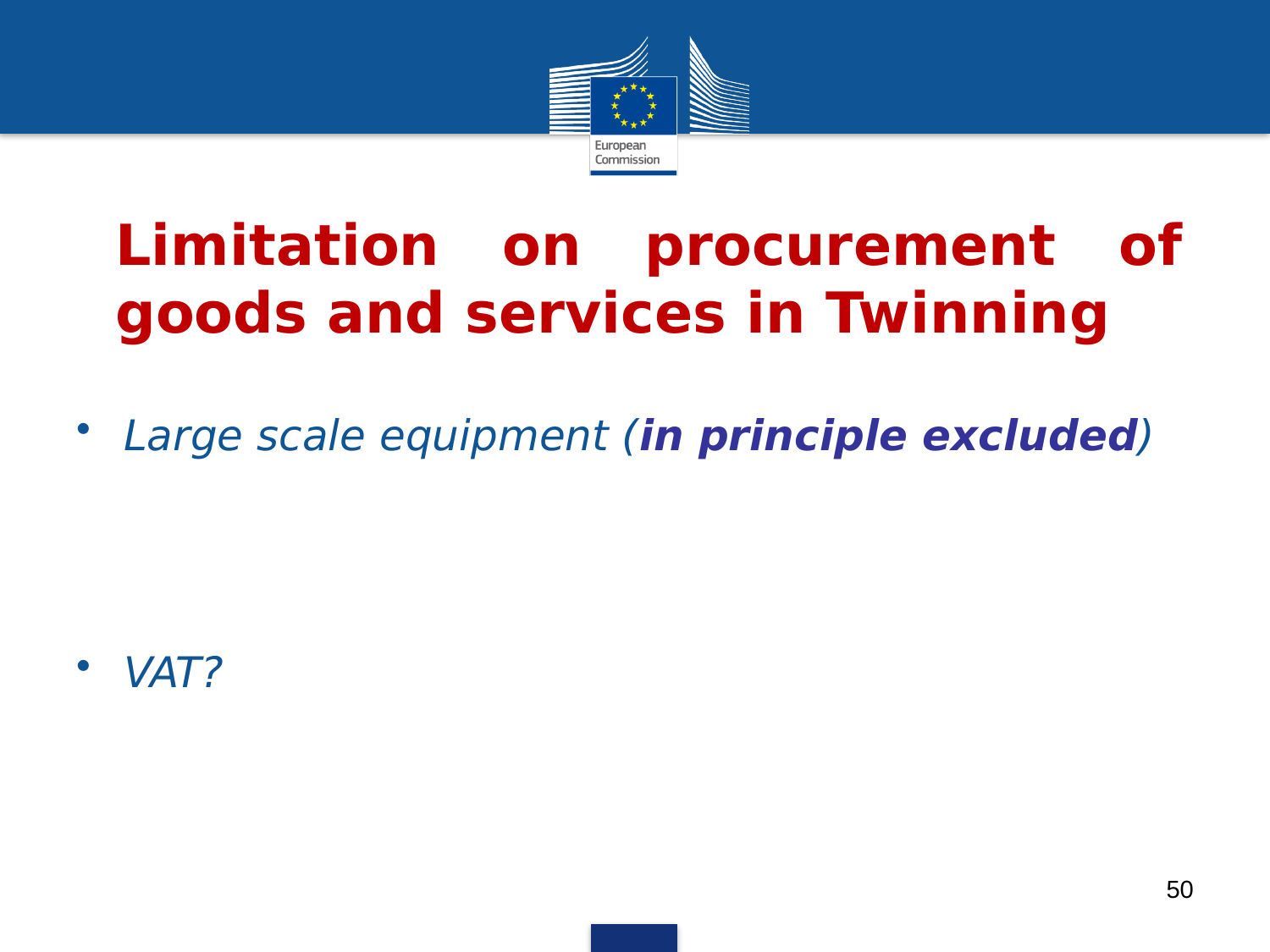

# Limitation on procurement of goods and services in Twinning
Large scale equipment (in principle excluded)

VAT?

50